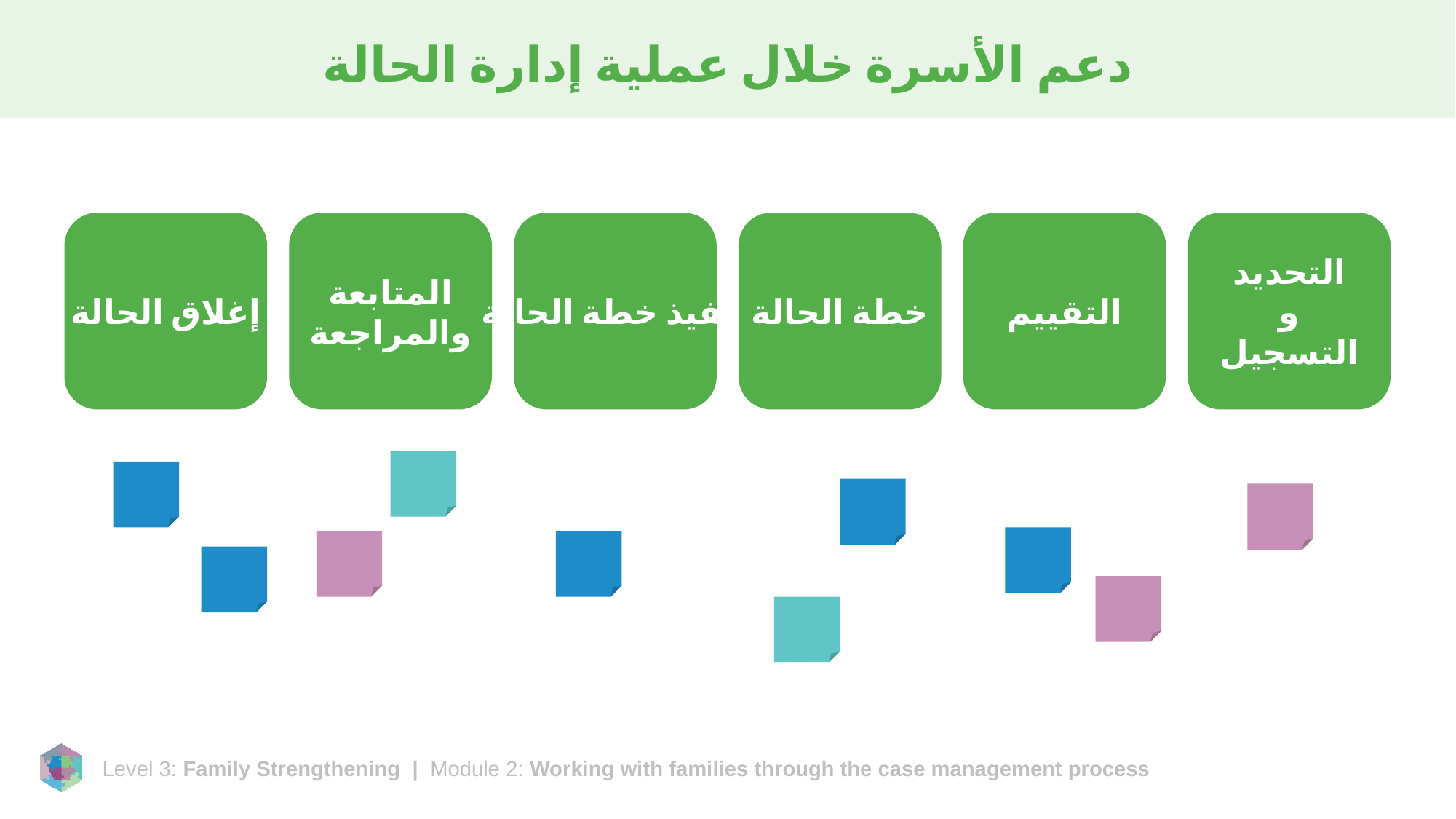

# دعم الأسرة خلال عملية إدارة الحالة
خطة الحالة
تنفيذ خطة الحالة
التقييم
التحديد
و
التسجيل
إغلاق الحالة
المتابعة
والمراجعة